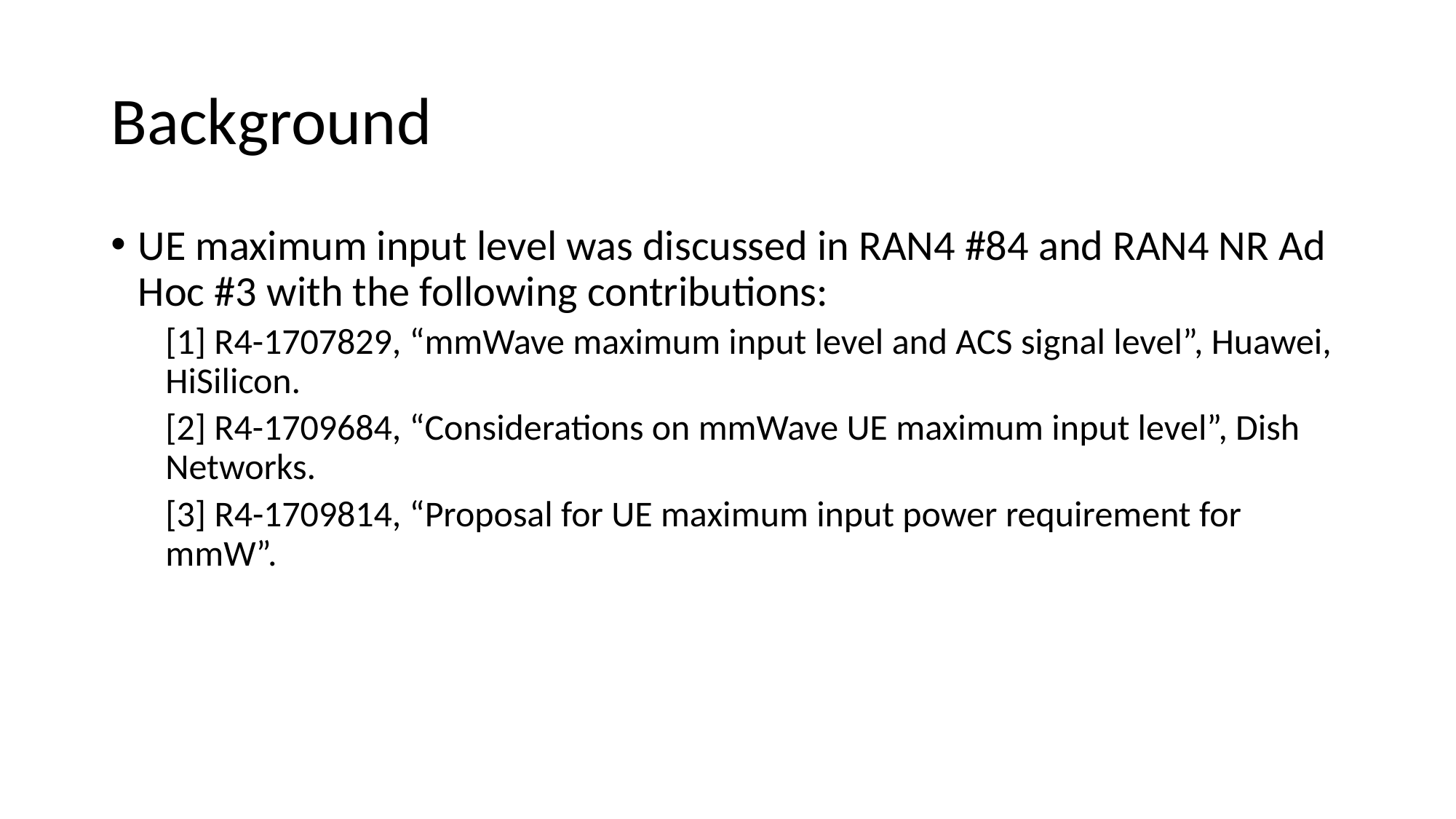

# Background
UE maximum input level was discussed in RAN4 #84 and RAN4 NR Ad Hoc #3 with the following contributions:
[1] R4-1707829, “mmWave maximum input level and ACS signal level”, Huawei, HiSilicon.
[2] R4-1709684, “Considerations on mmWave UE maximum input level”, Dish Networks.
[3] R4-1709814, “Proposal for UE maximum input power requirement for mmW”.